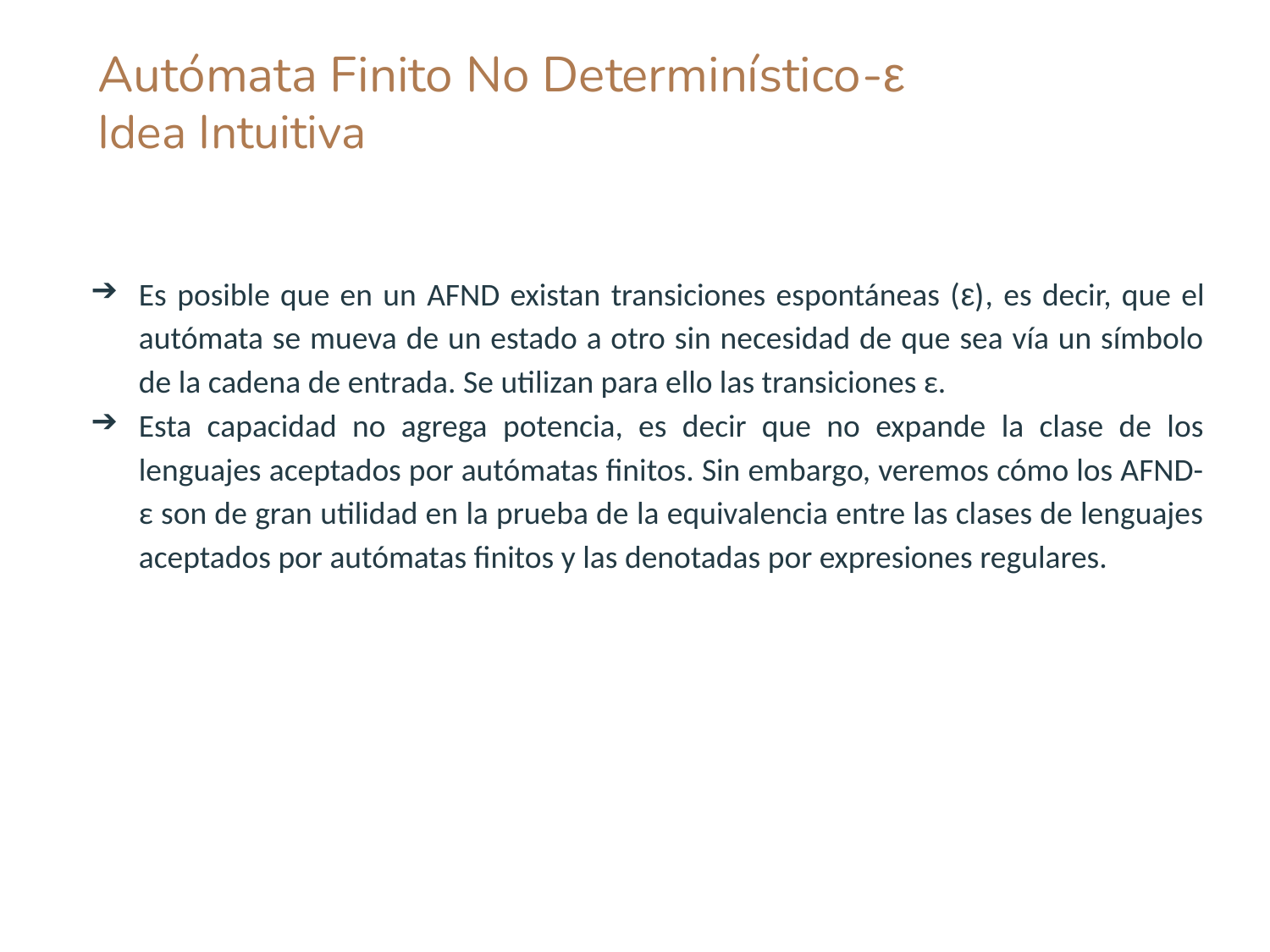

# Autómata Finito No Determinístico-ε Idea Intuitiva

Es posible que en un AFND existan transiciones espontáneas (ε), es decir, que el autómata se mueva de un estado a otro sin necesidad de que sea vía un símbolo de la cadena de entrada. Se utilizan para ello las transiciones ε.
Esta capacidad no agrega potencia, es decir que no expande la clase de los lenguajes aceptados por autómatas finitos. Sin embargo, veremos cómo los AFND-ε son de gran utilidad en la prueba de la equivalencia entre las clases de lenguajes aceptados por autómatas finitos y las denotadas por expresiones regulares.